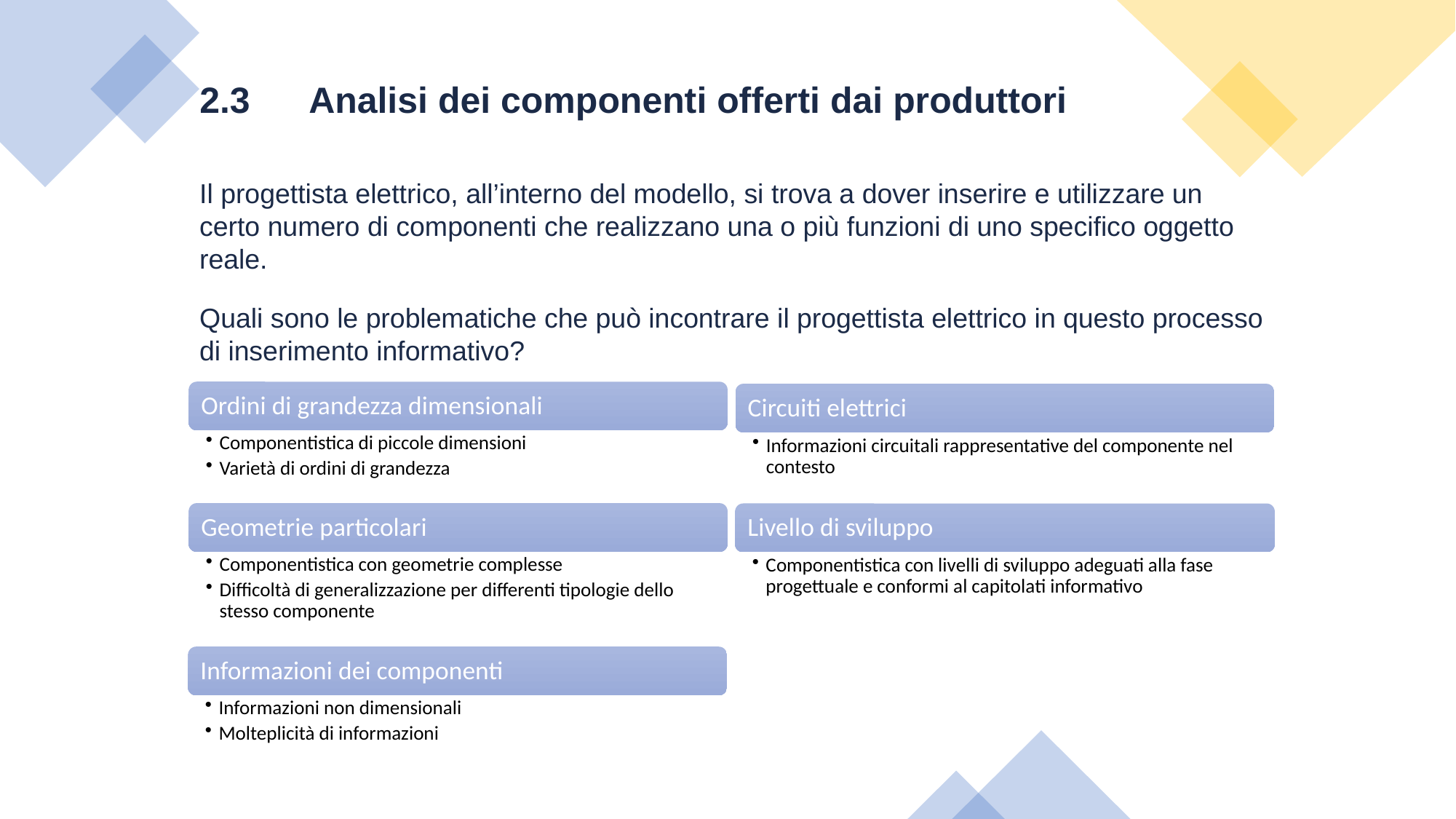

2.3	Analisi dei componenti offerti dai produttori

Il progettista elettrico, all’interno del modello, si trova a dover inserire e utilizzare un certo numero di componenti che realizzano una o più funzioni di uno specifico oggetto reale.
Quali sono le problematiche che può incontrare il progettista elettrico in questo processo di inserimento informativo?
Circuiti elettrici
Informazioni circuitali rappresentative del componente nel contesto
Ordini di grandezza dimensionali
Componentistica di piccole dimensioni
Varietà di ordini di grandezza
Geometrie particolari
Componentistica con geometrie complesse
Difficoltà di generalizzazione per differenti tipologie dello stesso componente
Livello di sviluppo
Componentistica con livelli di sviluppo adeguati alla fase progettuale e conformi al capitolati informativo
Informazioni dei componenti
Informazioni non dimensionali
Molteplicità di informazioni